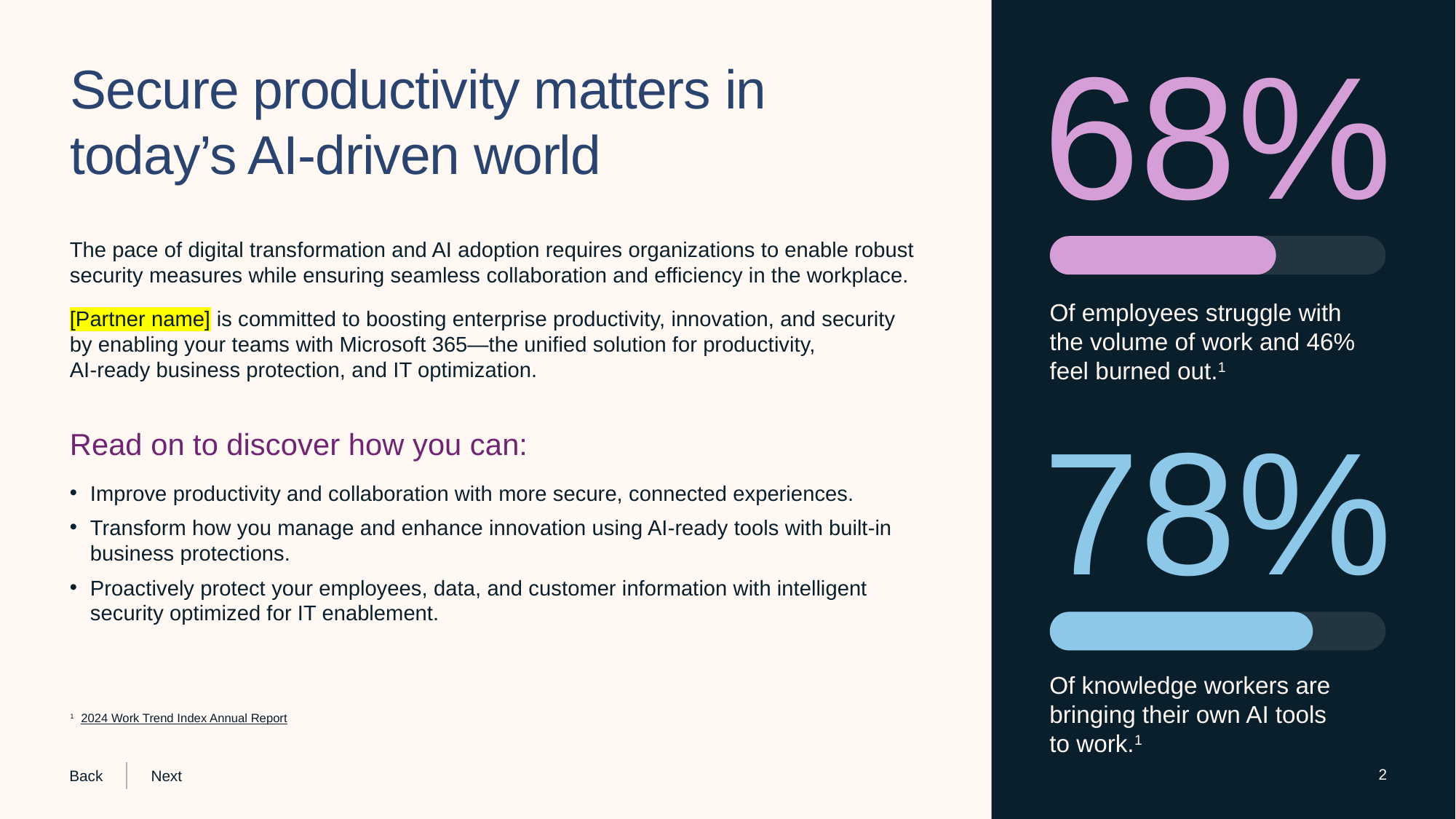

68%
# Secure productivity matters in today’s AI-driven world
The pace of digital transformation and AI adoption requires organizations to enable robust security measures while ensuring seamless collaboration and efficiency in the workplace.
[Partner name] is committed to boosting enterprise productivity, innovation, and security by enabling your teams with Microsoft 365—the unified solution for productivity,
AI-ready business protection, and IT optimization.
Read on to discover how you can:
Improve productivity and collaboration with more secure, connected experiences.
Transform how you manage and enhance innovation using AI-ready tools with built-in business protections.
Proactively protect your employees, data, and customer information with intelligent security optimized for IT enablement.

Of employees struggle with the volume of work and 46% feel burned out.1
78%

Of knowledge workers are bringing their own AI tools to work.1
1  2024 Work Trend Index Annual Report
2
Back
Next